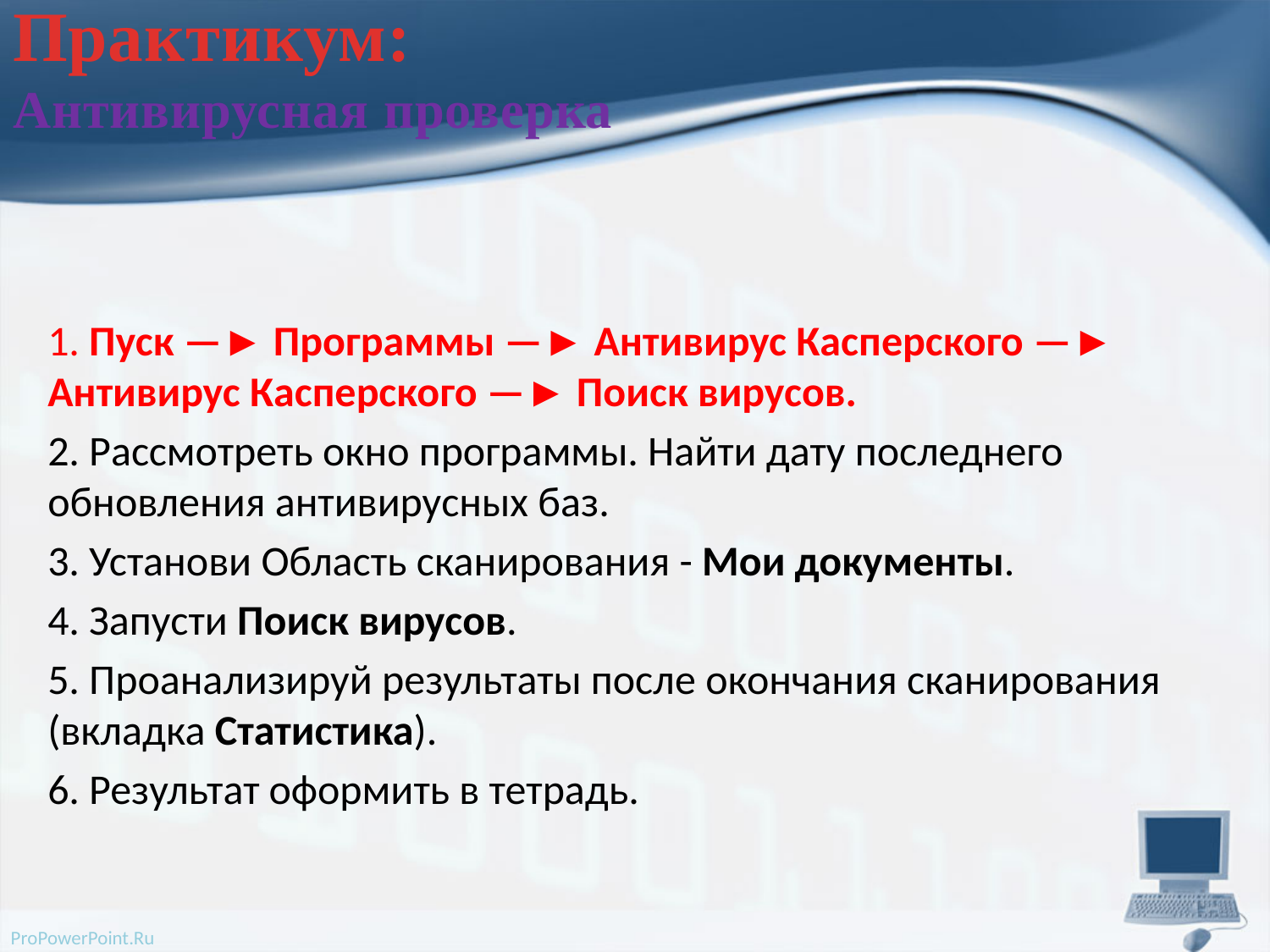

Практикум:
Антивирусная проверка
1. Пуск —► Программы —► Антивирус Касперского —► Антивирус Касперского —► Поиск вирусов.
2. Рассмотреть окно программы. Найти дату последнего обновления антивирусных баз.
3. Установи Область сканирования - Мои документы.
4. Запусти Поиск вирусов.
5. Проанализируй результаты после окончания сканирования (вкладка Статистика).
6. Результат оформить в тетрадь.